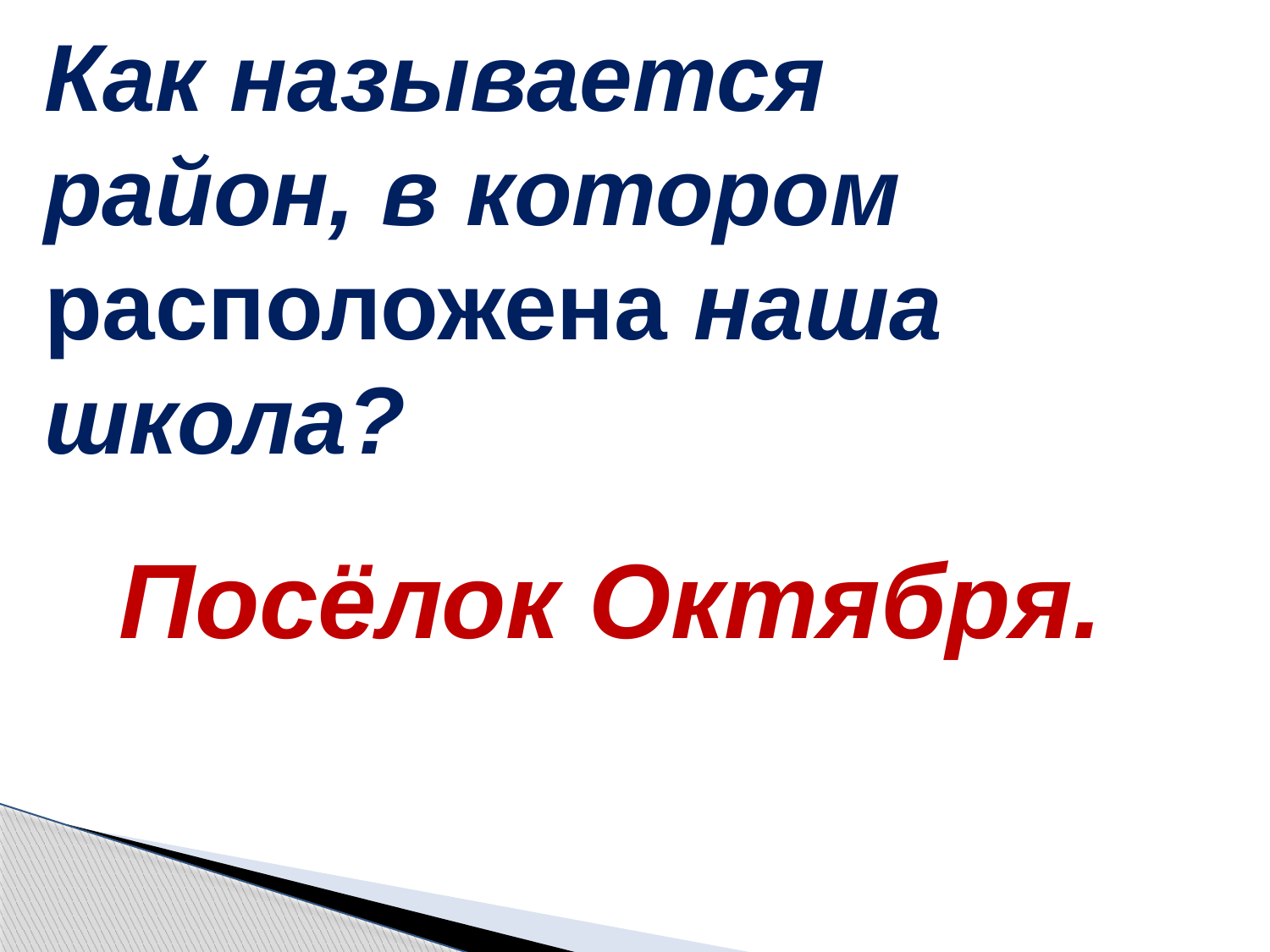

# Как называется район, в котором расположена наша школа?
Посёлок Октября.